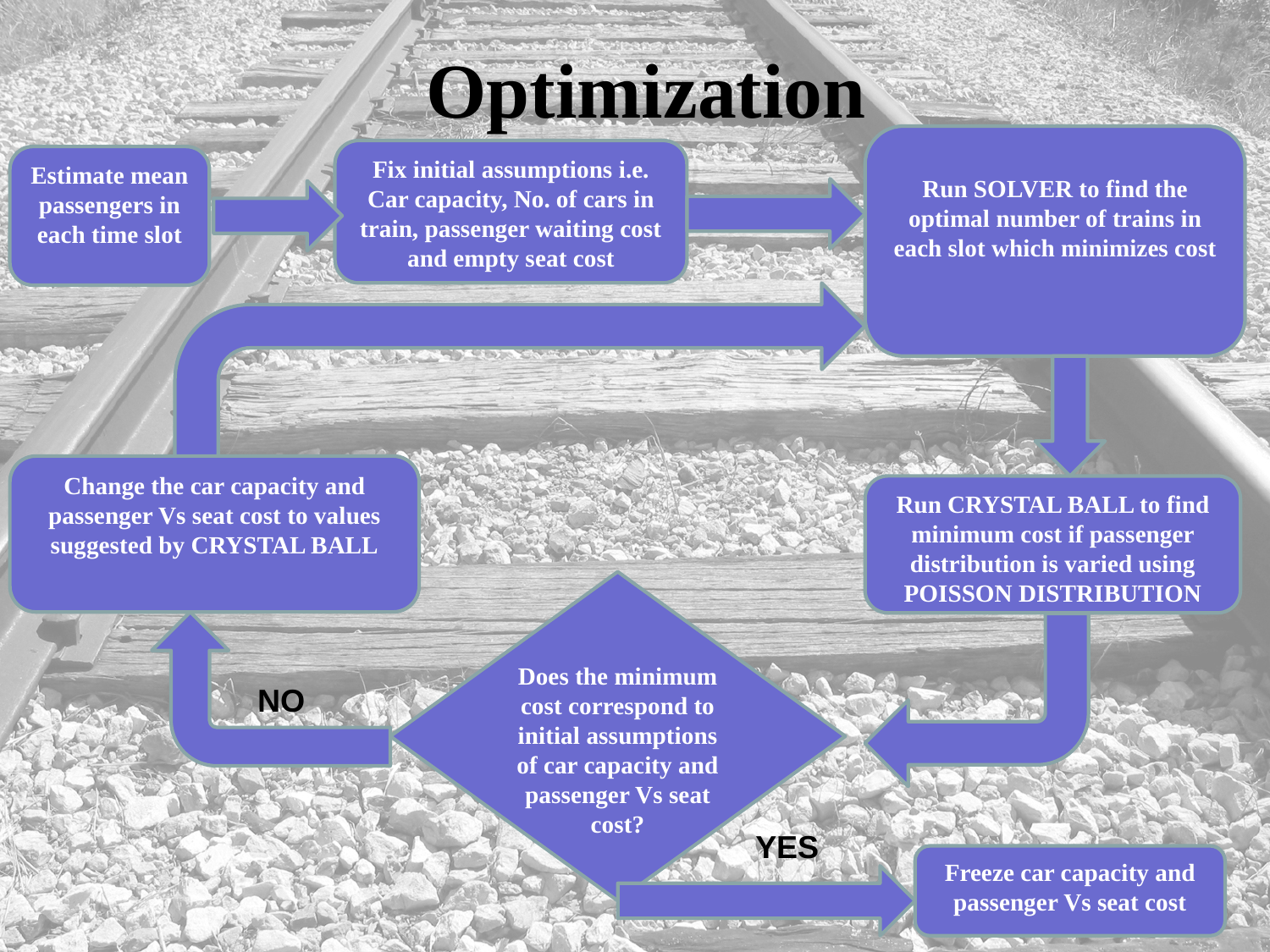

# Optimization

Run SOLVER to find the optimal number of trains in each slot which minimizes cost
Fix initial assumptions i.e. Car capacity, No. of cars in train, passenger waiting cost and empty seat cost
Estimate mean passengers in each time slot

Change the car capacity and passenger Vs seat cost to values suggested by CRYSTAL BALL
Run CRYSTAL BALL to find minimum cost if passenger distribution is varied using POISSON DISTRIBUTION

Does the minimum cost correspond to initial assumptions of car capacity and passenger Vs seat cost?

NO
YES
Freeze car capacity and passenger Vs seat cost